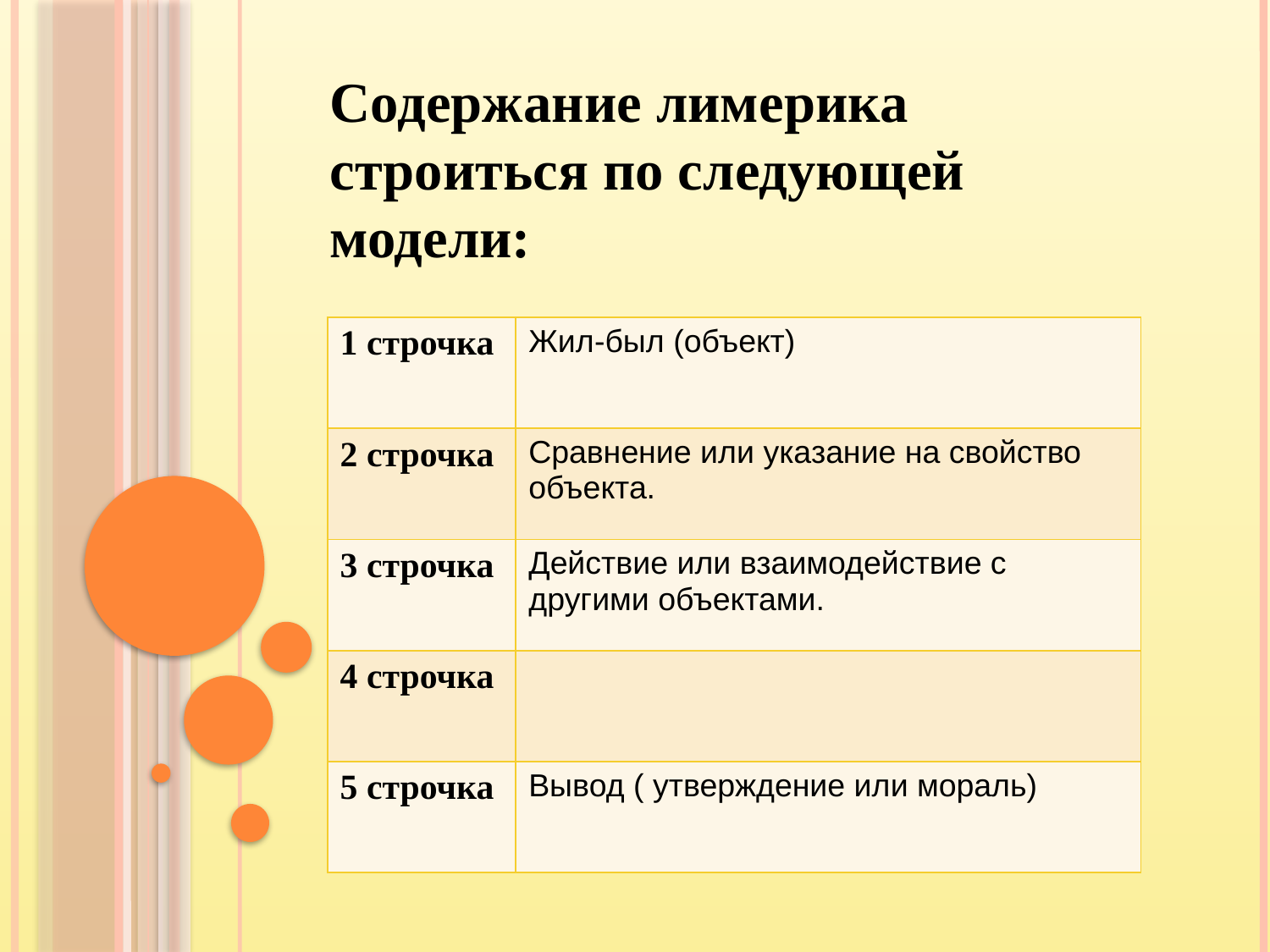

Содержание лимерика строиться по следующей модели:

| 1 строчка | Жил-был (объект) |
| --- | --- |
| 2 строчка | Сравнение или указание на свойство объекта. |
| 3 строчка | Действие или взаимодействие с другими объектами. |
| 4 строчка |  |
| 5 строчка | Вывод ( утверждение или мораль) |
#